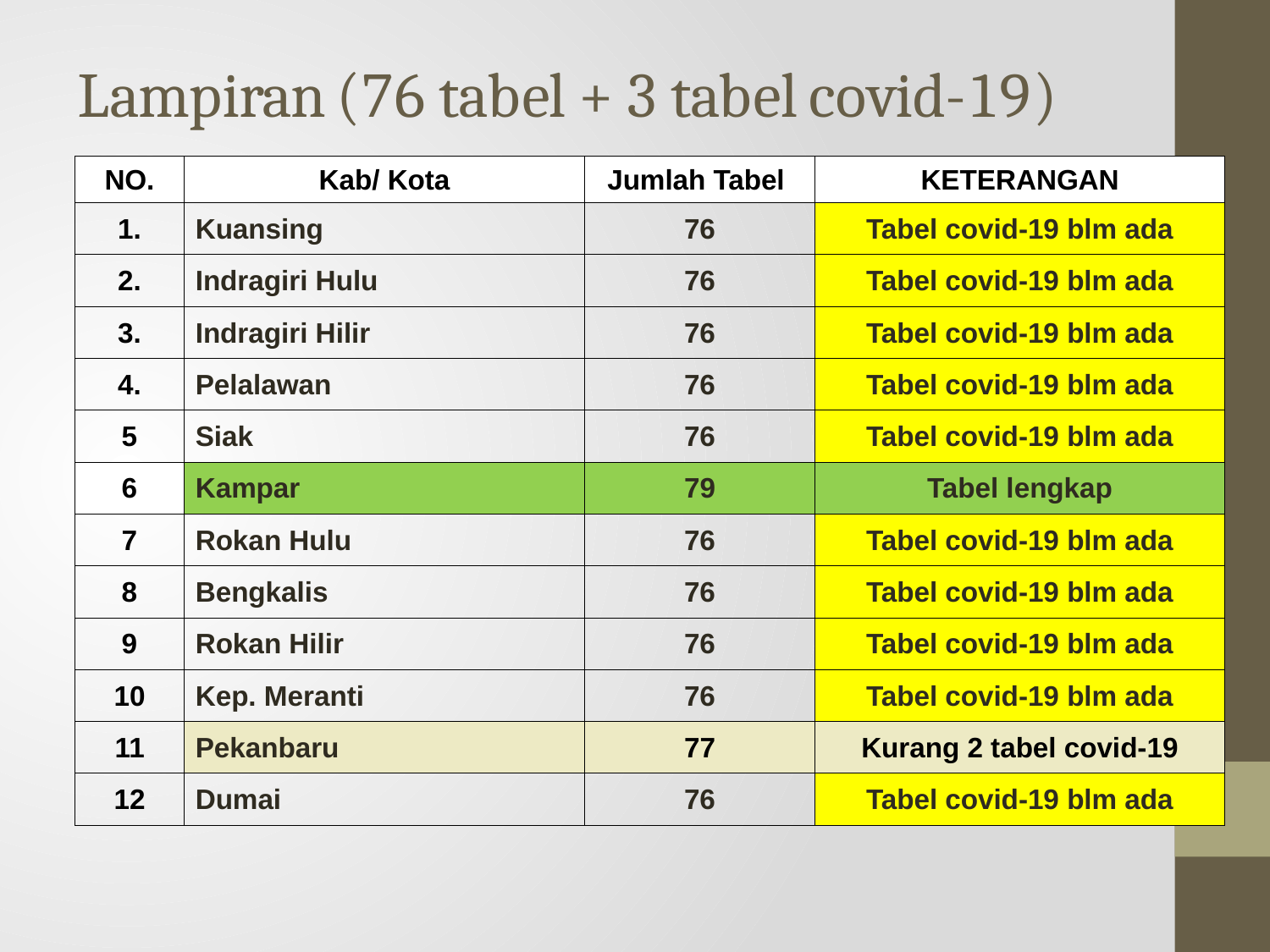

# Lampiran (76 tabel + 3 tabel covid-19)
| NO. | Kab/ Kota | Jumlah Tabel | KETERANGAN |
| --- | --- | --- | --- |
| 1. | Kuansing | 76 | Tabel covid-19 blm ada |
| 2. | Indragiri Hulu | 76 | Tabel covid-19 blm ada |
| 3. | Indragiri Hilir | 76 | Tabel covid-19 blm ada |
| 4. | Pelalawan | 76 | Tabel covid-19 blm ada |
| 5 | Siak | 76 | Tabel covid-19 blm ada |
| 6 | Kampar | 79 | Tabel lengkap |
| 7 | Rokan Hulu | 76 | Tabel covid-19 blm ada |
| 8 | Bengkalis | 76 | Tabel covid-19 blm ada |
| 9 | Rokan Hilir | 76 | Tabel covid-19 blm ada |
| 10 | Kep. Meranti | 76 | Tabel covid-19 blm ada |
| 11 | Pekanbaru | 77 | Kurang 2 tabel covid-19 |
| 12 | Dumai | 76 | Tabel covid-19 blm ada |